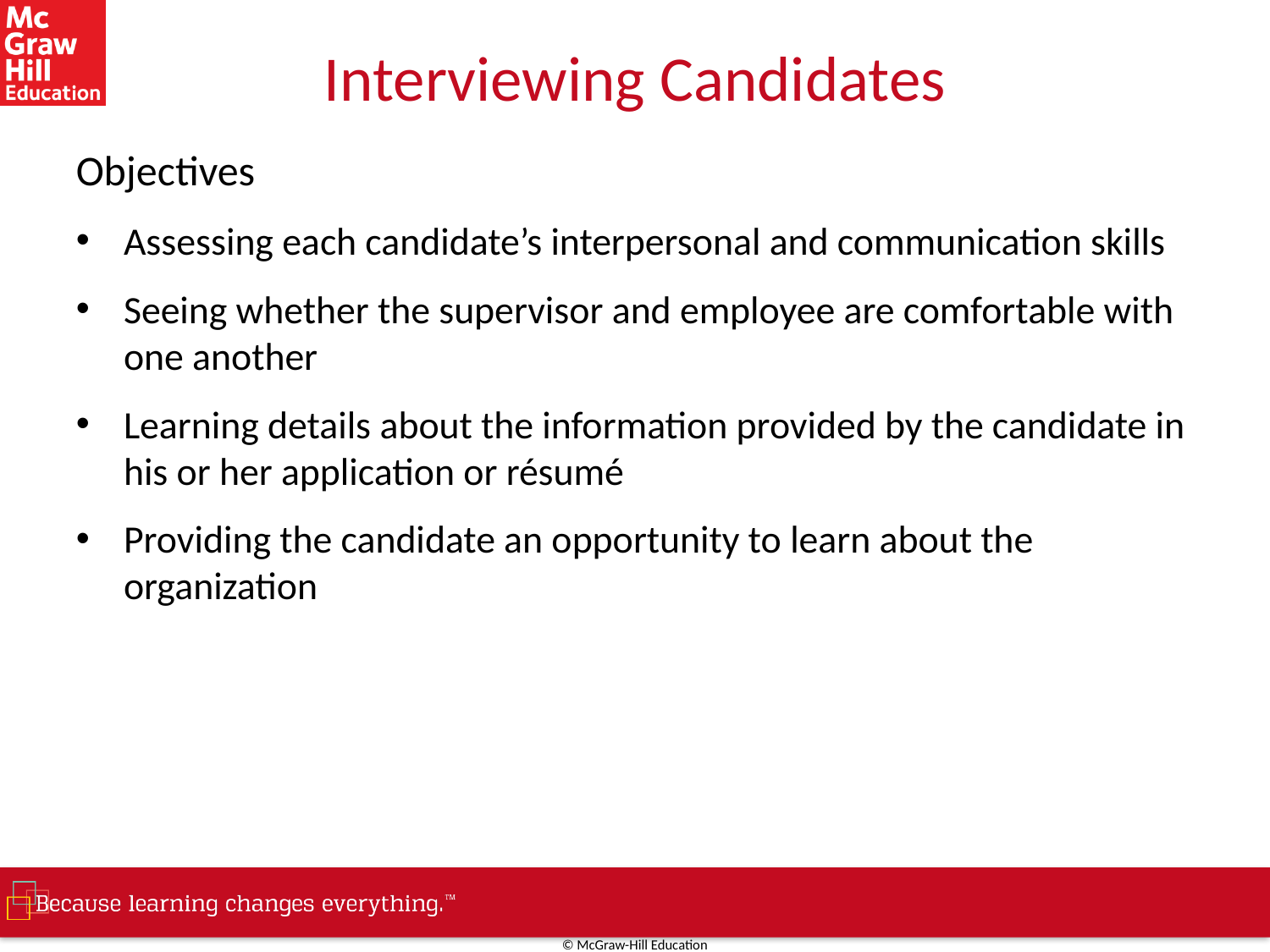

# Interviewing Candidates
Objectives
Assessing each candidate’s interpersonal and communication skills
Seeing whether the supervisor and employee are comfortable with one another
Learning details about the information provided by the candidate in his or her application or résumé
Providing the candidate an opportunity to learn about the organization